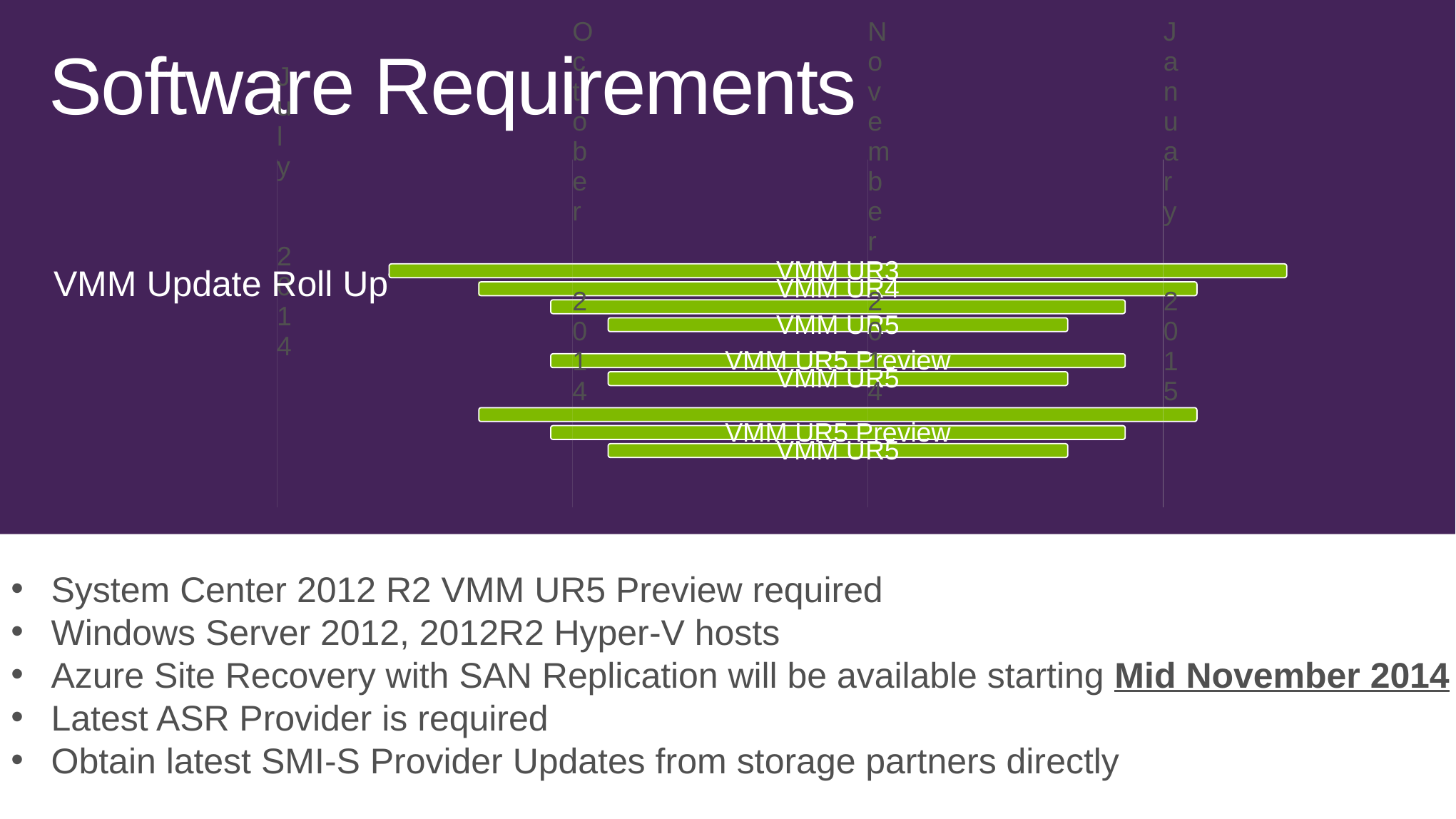

# Software Requirements
VMM UR5
VMM UR5 Preview
VMM UR5
November
2014
VMM UR5 Preview
VMM UR5
January
2015
VMM UR3
VMM UR4
VMM Update Roll Up
System Center 2012 R2 VMM UR5 Preview required
Windows Server 2012, 2012R2 Hyper-V hosts
Azure Site Recovery with SAN Replication will be available starting Mid November 2014
Latest ASR Provider is required
Obtain latest SMI-S Provider Updates from storage partners directly